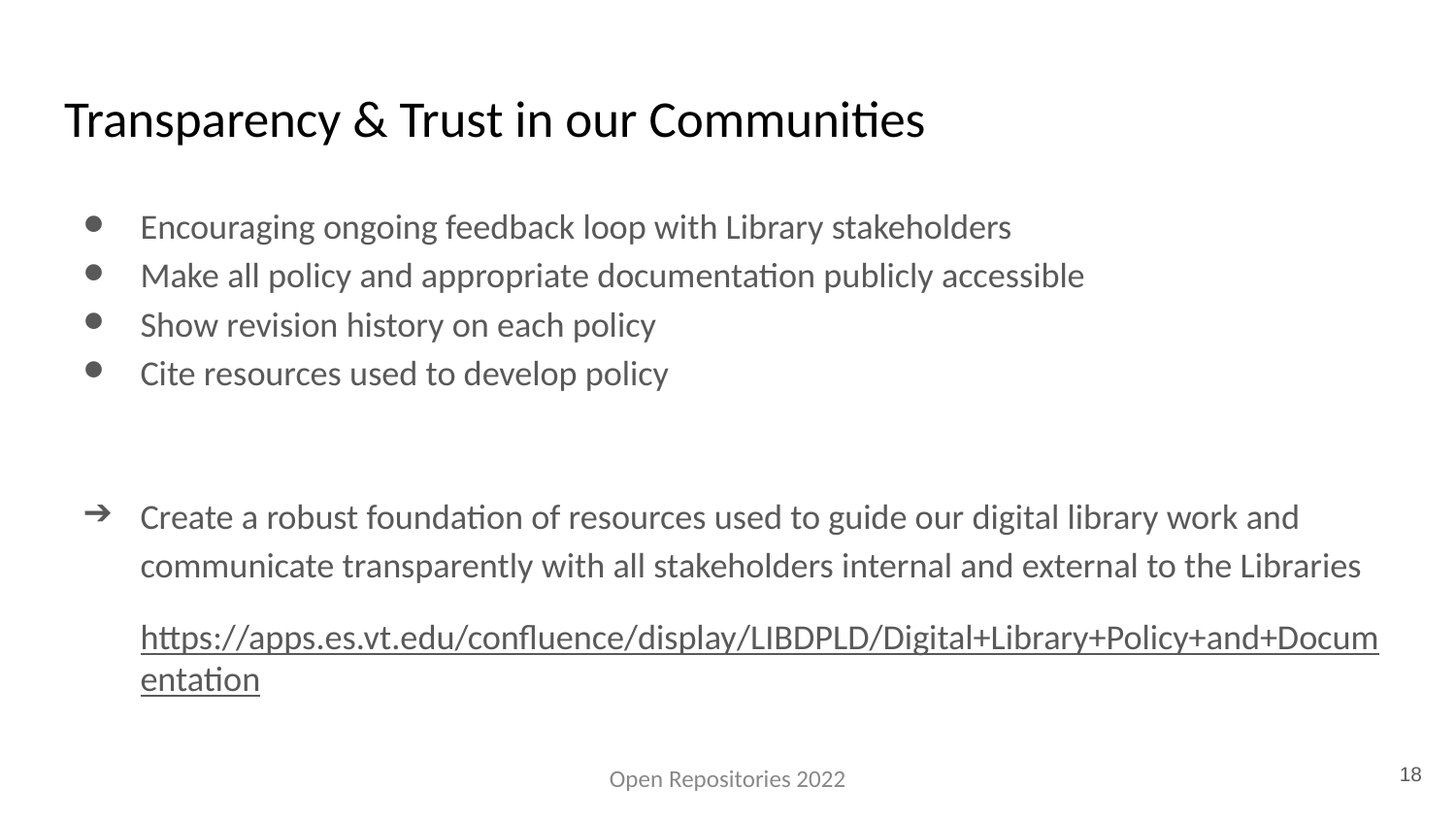

# Transparency & Trust in our Communities
Encouraging ongoing feedback loop with Library stakeholders
Make all policy and appropriate documentation publicly accessible
Show revision history on each policy
Cite resources used to develop policy

Create a robust foundation of resources used to guide our digital library work and communicate transparently with all stakeholders internal and external to the Libraries
https://apps.es.vt.edu/confluence/display/LIBDPLD/Digital+Library+Policy+and+Documentation
18